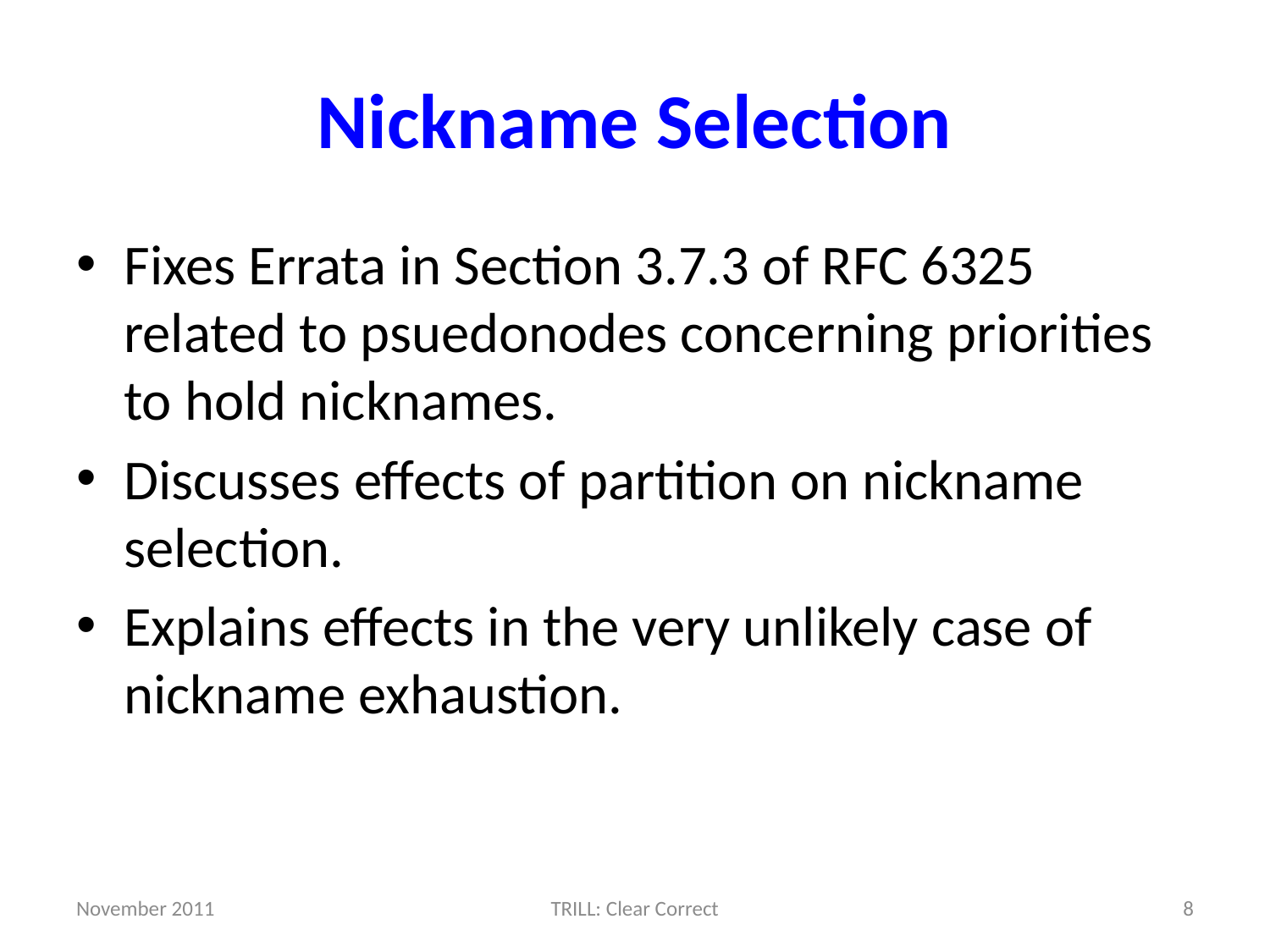

# Nickname Selection
Fixes Errata in Section 3.7.3 of RFC 6325 related to psuedonodes concerning priorities to hold nicknames.
Discusses effects of partition on nickname selection.
Explains effects in the very unlikely case of nickname exhaustion.

November 2011
TRILL: Clear Correct
8